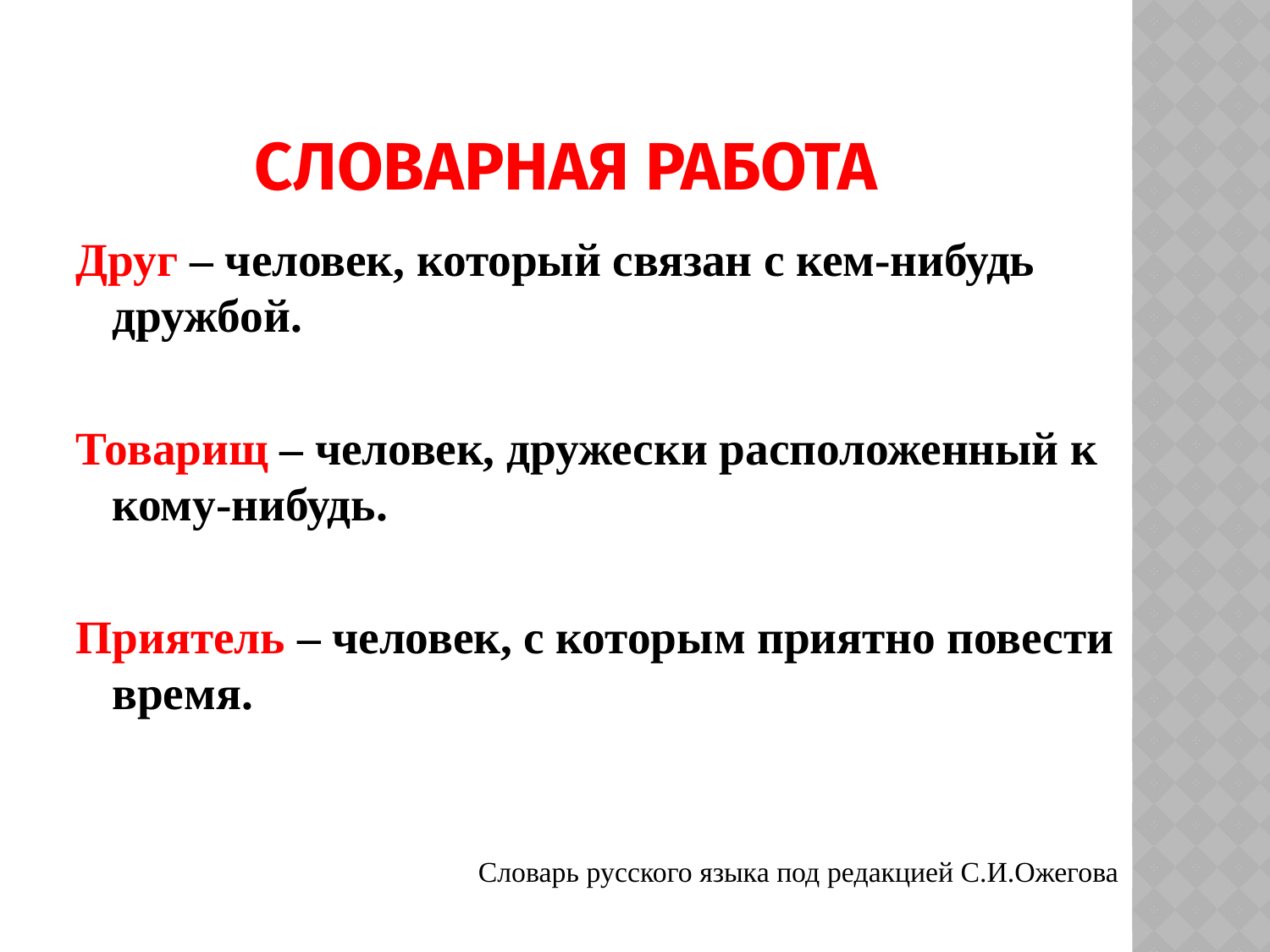

# СЛОВАРНАЯ РАБОТА
Друг – человек, который связан с кем-нибудь дружбой.

Товарищ – человек, дружески расположенный к кому-нибудь.

Приятель – человек, с которым приятно повести время.

Словарь русского языка под редакцией С.И.Ожегова